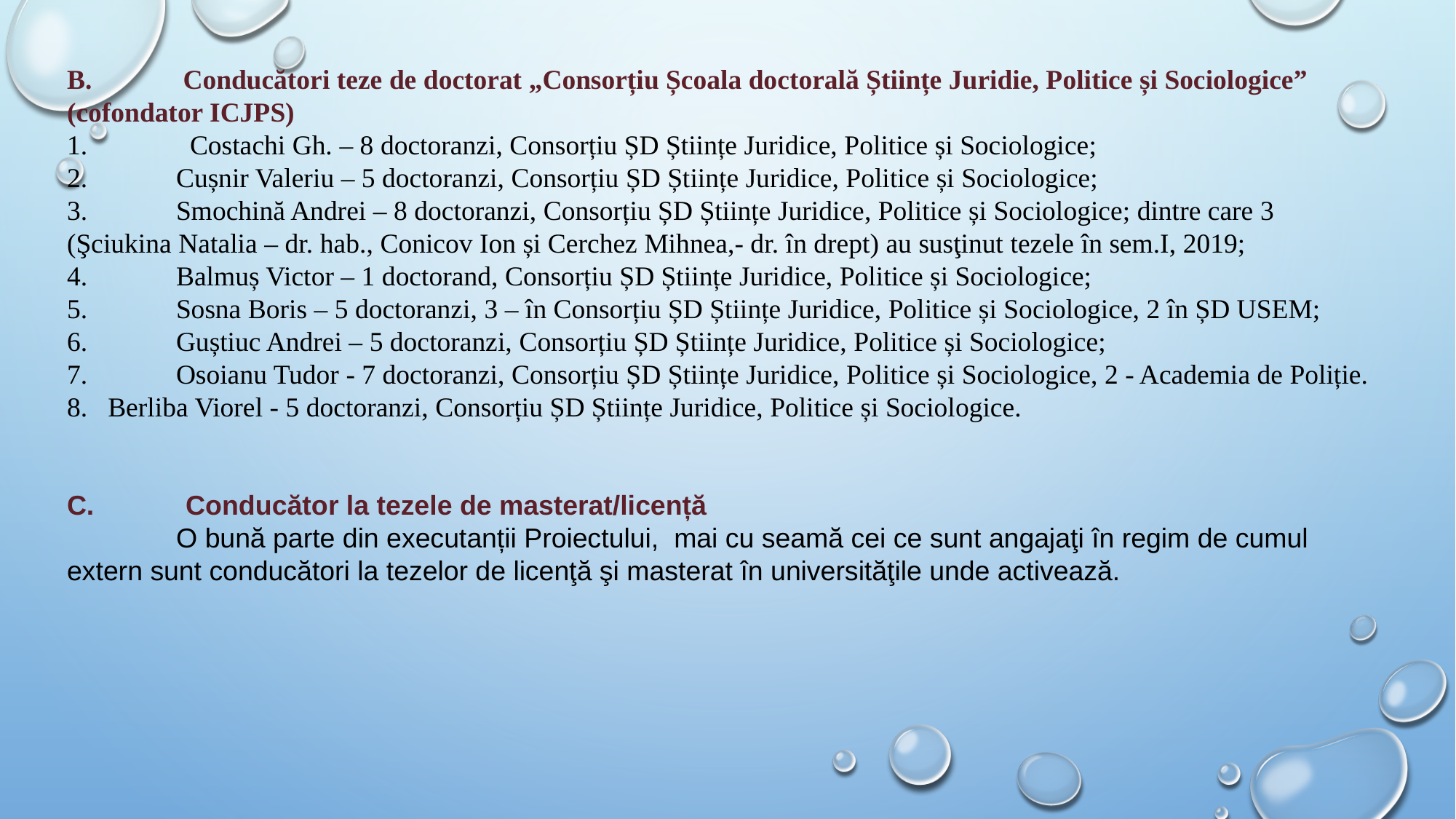

B.	 Conducători teze de doctorat „Consorțiu Școala doctorală Științe Juridie, Politice și Sociologice” (cofondator ICJPS)
1.	  Costachi Gh. – 8 doctoranzi, Consorțiu ȘD Științe Juridice, Politice și Sociologice;
2.	Cușnir Valeriu – 5 doctoranzi, Consorțiu ȘD Științe Juridice, Politice și Sociologice;
3.	Smochină Andrei – 8 doctoranzi, Consorțiu ȘD Științe Juridice, Politice și Sociologice; dintre care 3     (Şciukina Natalia – dr. hab., Conicov Ion și Cerchez Mihnea,- dr. în drept) au susţinut tezele în sem.I, 2019;
4.	Balmuș Victor – 1 doctorand, Consorțiu ȘD Științe Juridice, Politice și Sociologice;
5.	Sosna Boris – 5 doctoranzi, 3 – în Consorțiu ȘD Științe Juridice, Politice și Sociologice, 2 în ȘD USEM;
6.	Guștiuc Andrei – 5 doctoranzi, Consorțiu ȘD Științe Juridice, Politice și Sociologice;
7.	Osoianu Tudor - 7 doctoranzi, Consorțiu ȘD Științe Juridice, Politice și Sociologice, 2 - Academia de Poliție.
Berliba Viorel - 5 doctoranzi, Consorțiu ȘD Științe Juridice, Politice și Sociologice.

C.            Conducător la tezele de masterat/licență
	O bună parte din executanții Proiectului,  mai cu seamă cei ce sunt angajaţi în regim de cumul extern sunt conducători la tezelor de licenţă şi masterat în universităţile unde activează.